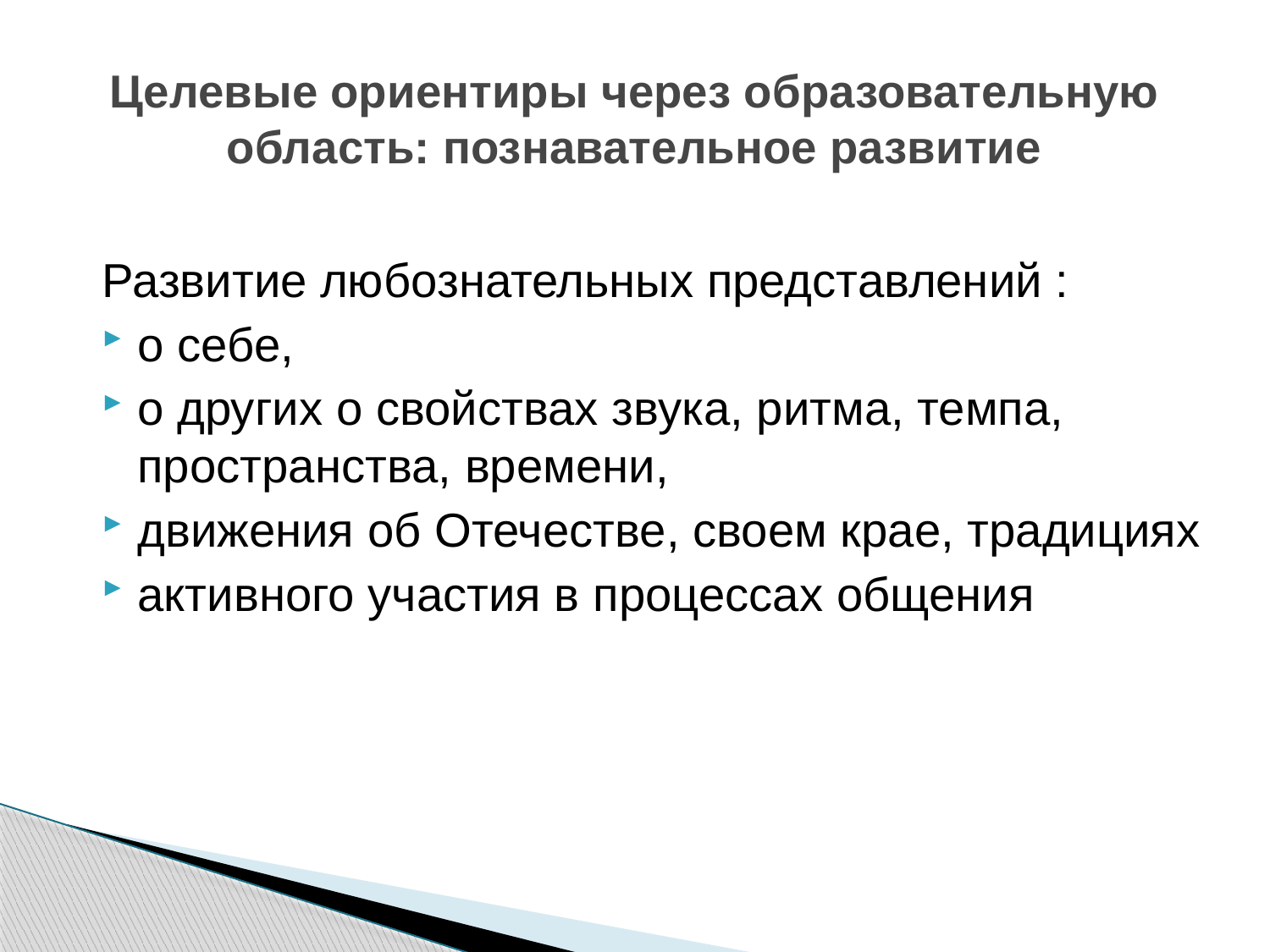

# Целевые ориентиры через образовательную область: познавательное развитие
Развитие любознательных представлений :
о себе,
о других о свойствах звука, ритма, темпа, пространства, времени,
движения об Отечестве, своем крае, традициях
активного участия в процессах общения